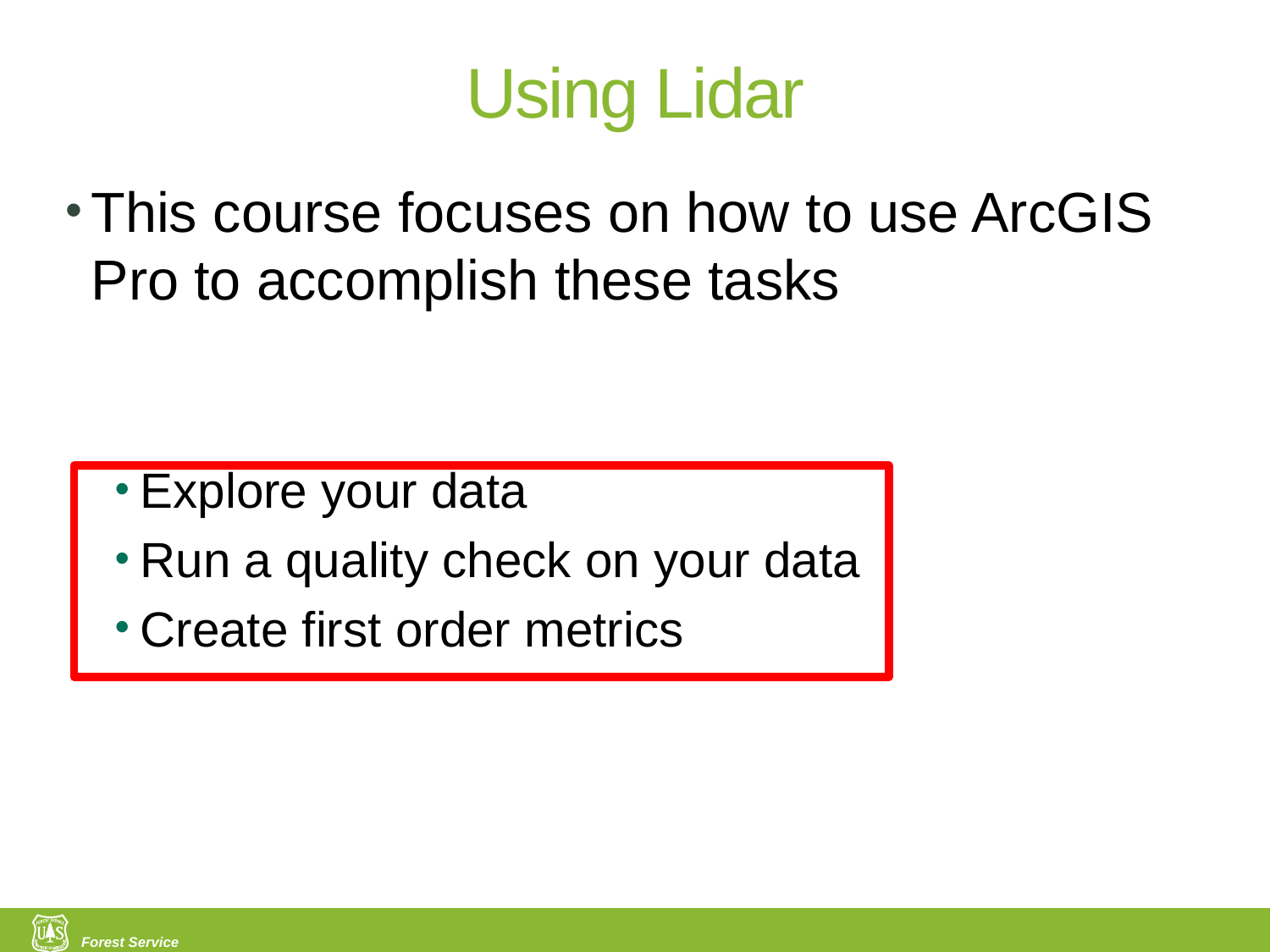

# Using Lidar
This course focuses on how to use ArcGIS Pro to accomplish these tasks
Many forestry lidar projects will follow a similar workflow:
Project planning – choosing study area
Flying lidar (vendors typically preprocess data)
Explore your data
Run a quality check on your data
Create first order metrics